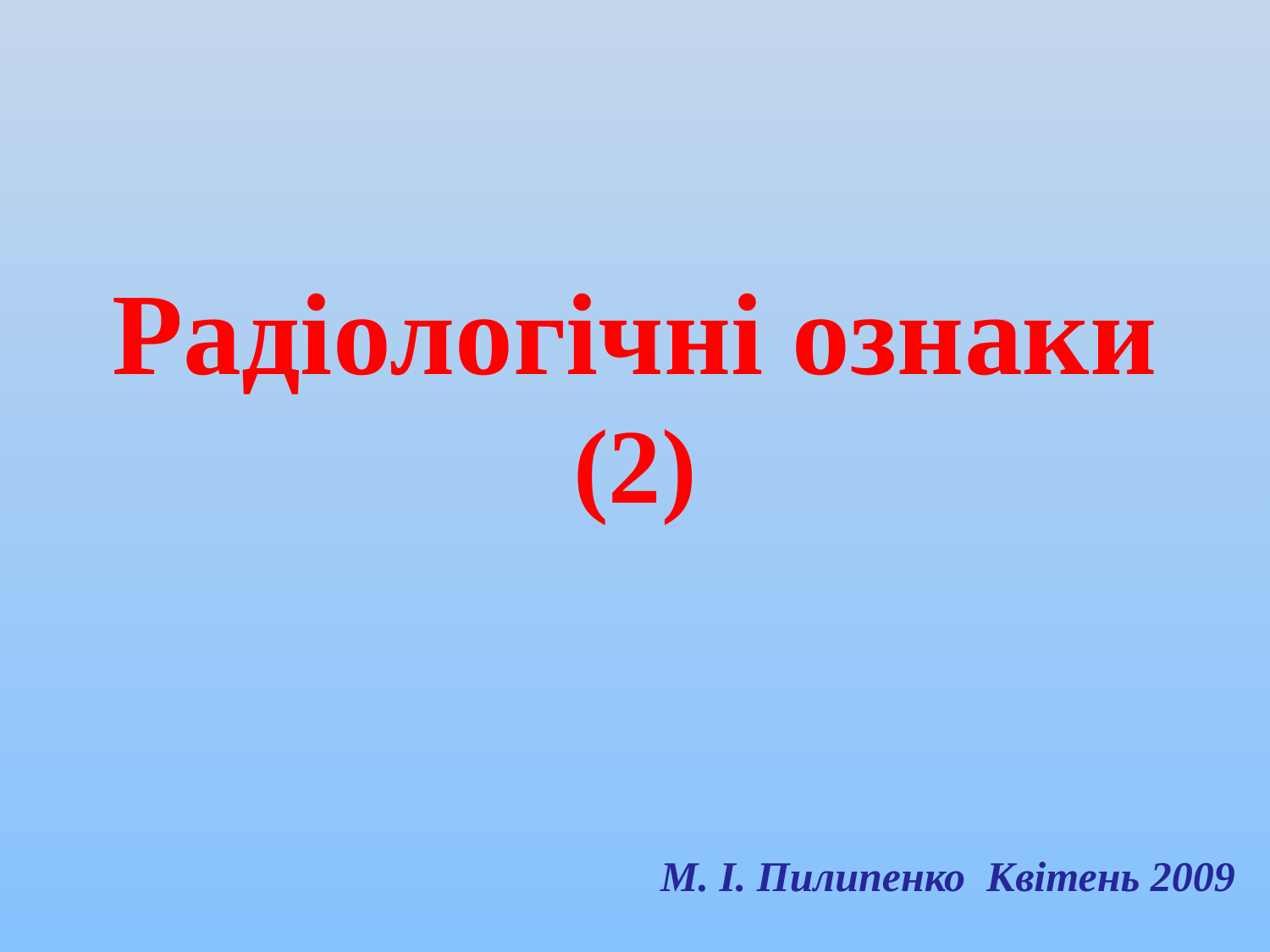

# Радіологічні ознаки (2)
М. І. Пилипенко  Квітень 2009